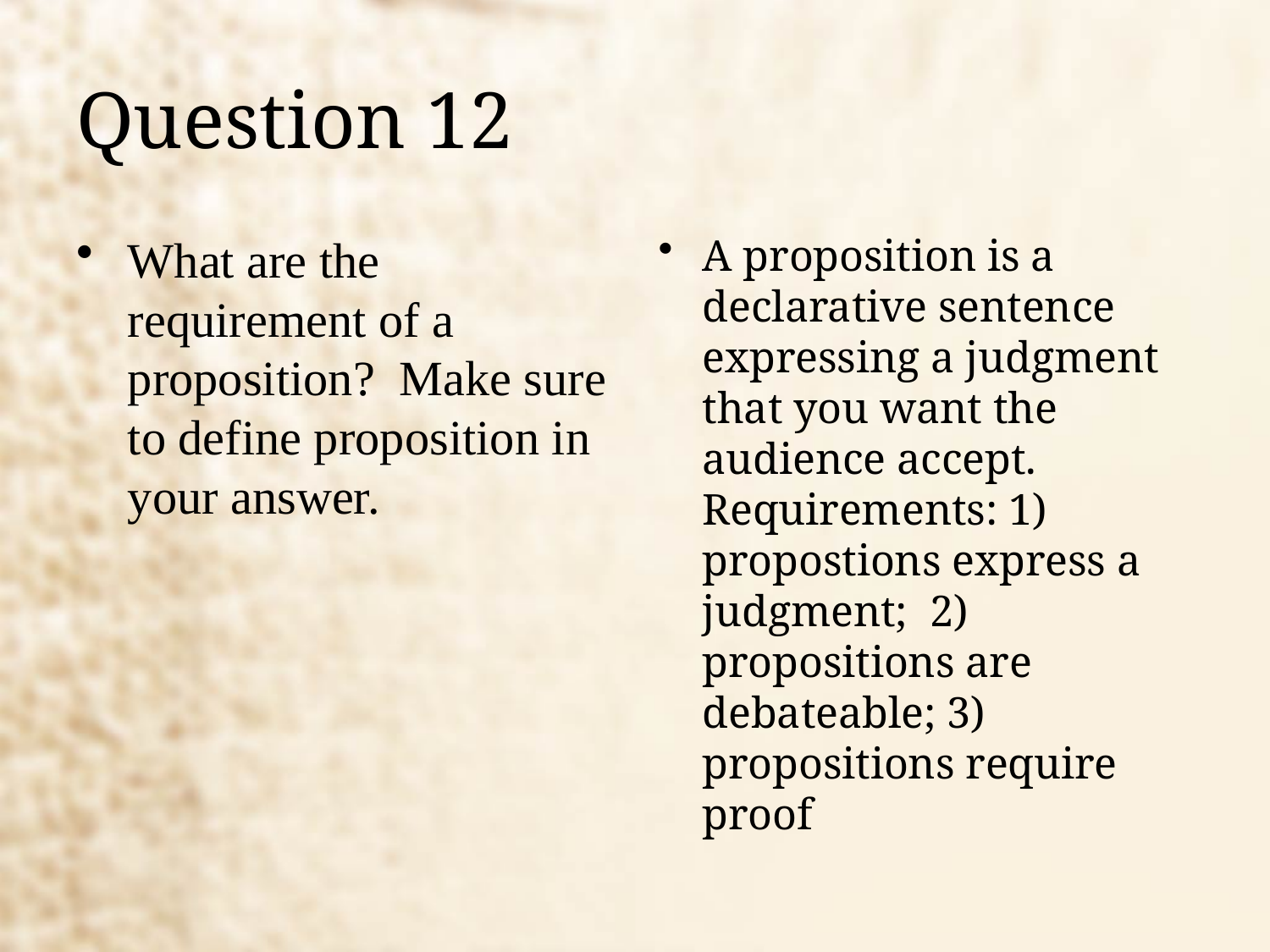

# Question 12
What are the requirement of a proposition?  Make sure to define proposition in your answer.

A proposition is a declarative sentence expressing a judgment that you want the audience accept.   Requirements: 1) propostions express a judgment;  2) propositions are debateable; 3) propositions require proof